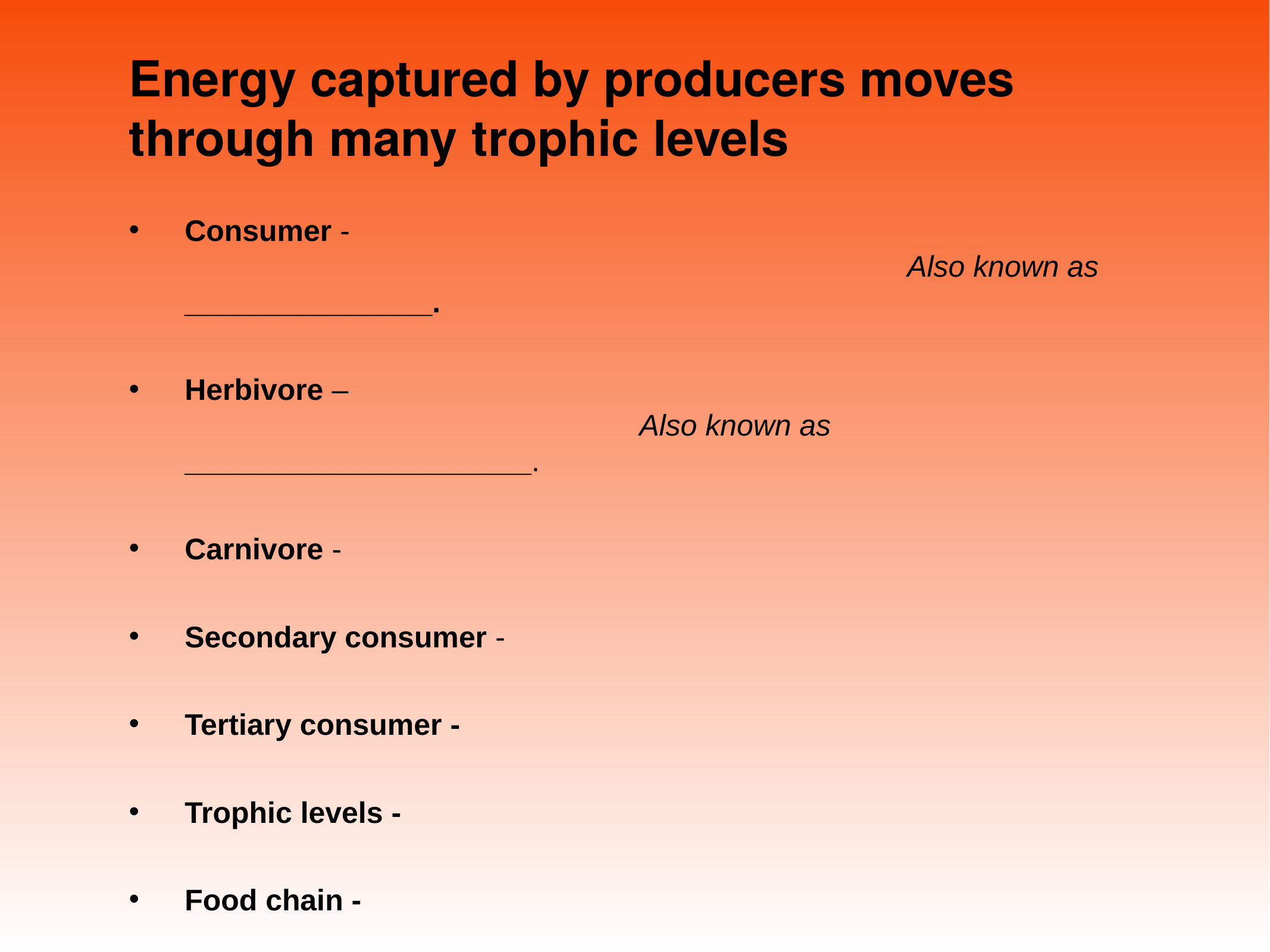

# Energy captured by producers moves through many trophic levels
Consumer -                                                                                                                    							 Also known as _______________.
Herbivore –                                                                                                       					 Also known as _____________________.
Carnivore -
Secondary consumer -
Tertiary consumer -
Trophic levels -
Food chain -